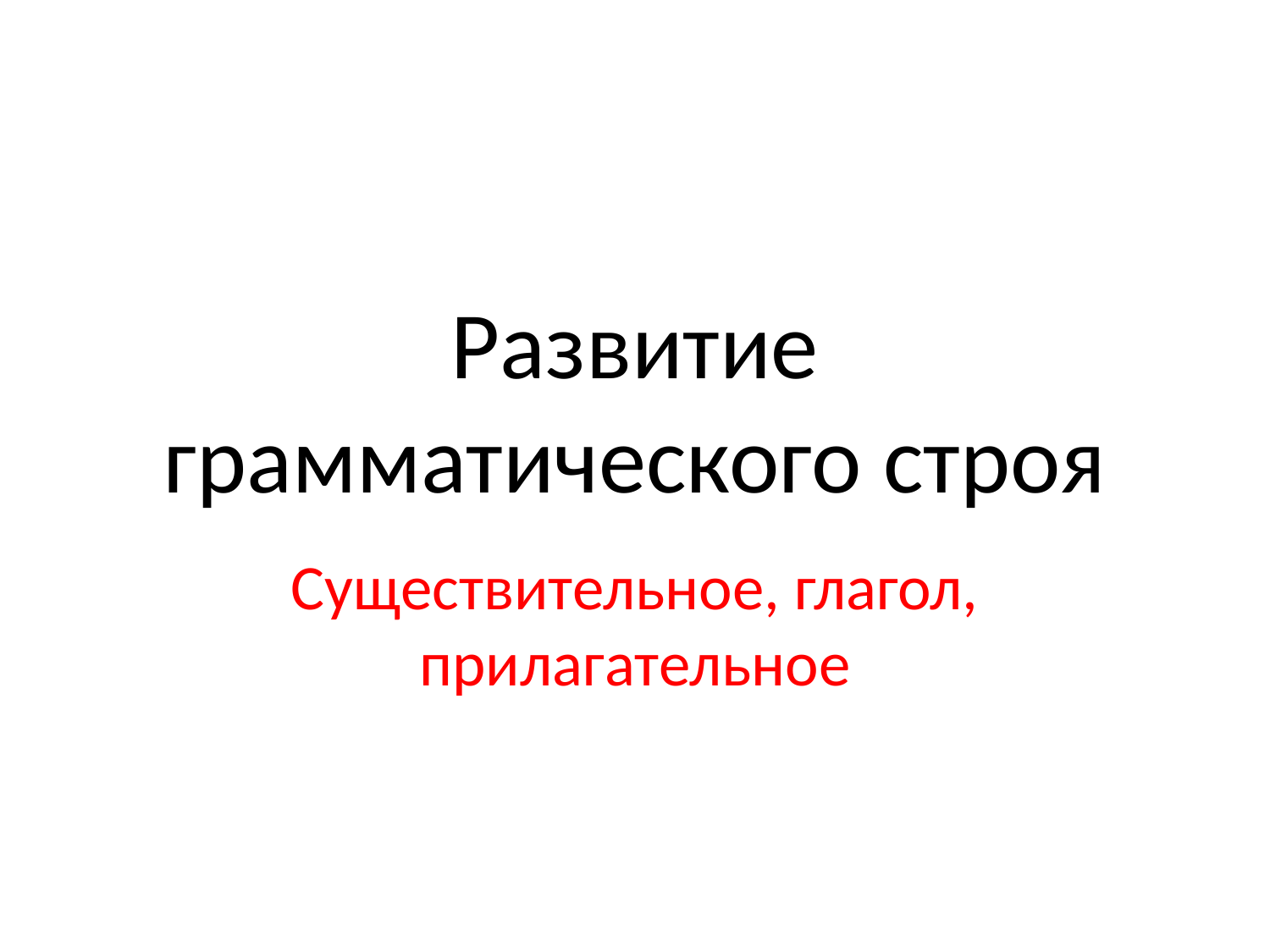

# Развитие грамматического строя
Существительное, глагол, прилагательное